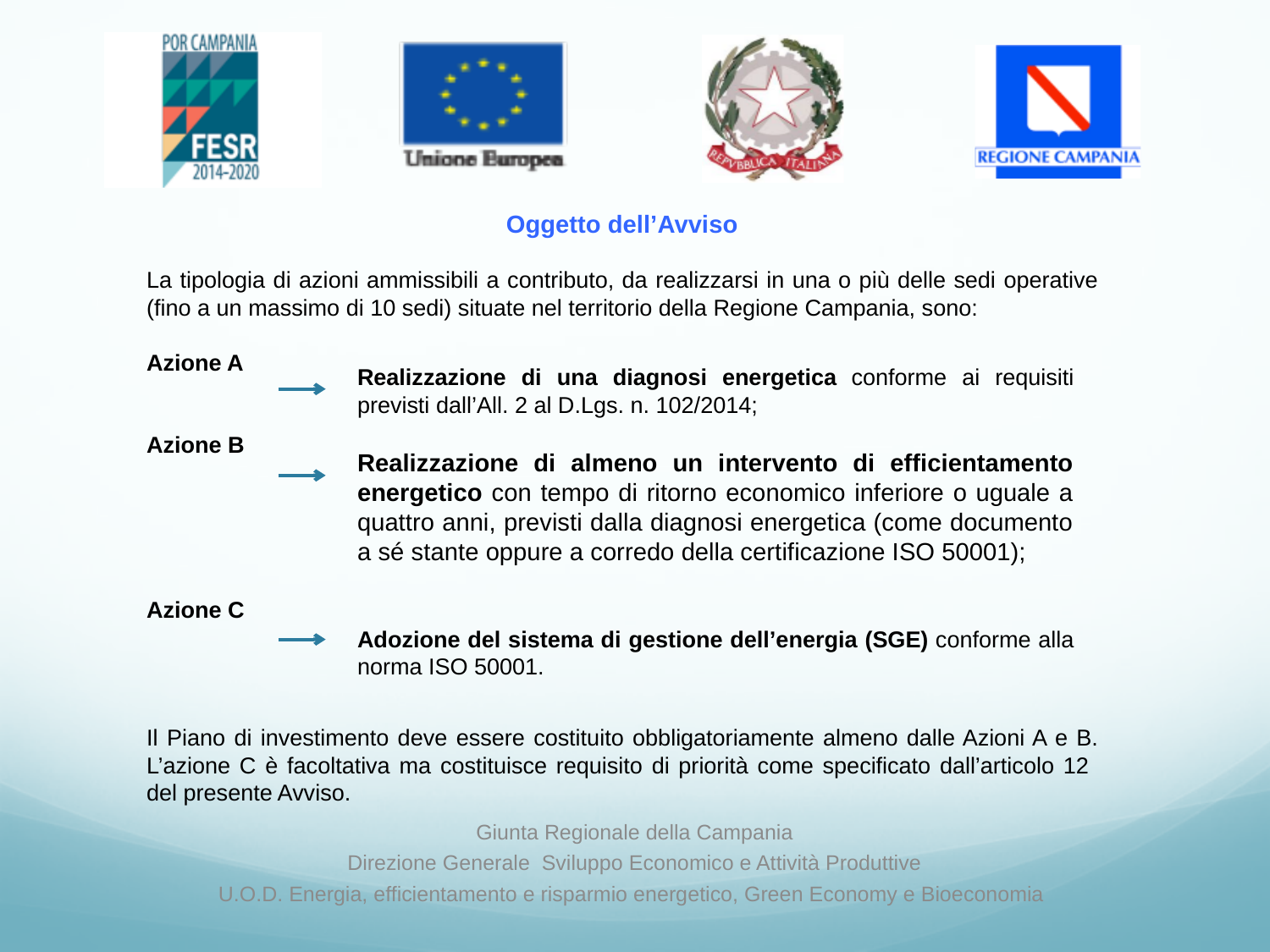

Oggetto dell’Avviso

La tipologia di azioni ammissibili a contributo, da realizzarsi in una o più delle sedi operative (fino a un massimo di 10 sedi) situate nel territorio della Regione Campania, sono:

Azione A

Azione B

Azione C
Realizzazione di una diagnosi energetica conforme ai requisiti previsti dall’All. 2 al D.Lgs. n. 102/2014;
Realizzazione di almeno un intervento di efficientamento energetico con tempo di ritorno economico inferiore o uguale a quattro anni, previsti dalla diagnosi energetica (come documento a sé stante oppure a corredo della certificazione ISO 50001);
Adozione del sistema di gestione dell’energia (SGE) conforme alla norma ISO 50001.
Il Piano di investimento deve essere costituito obbligatoriamente almeno dalle Azioni A e B. L’azione C è facoltativa ma costituisce requisito di priorità come specificato dall’articolo 12  del presente Avviso.
Giunta Regionale della Campania
Direzione Generale  Sviluppo Economico e Attività Produttive
U.O.D. Energia, efficientamento e risparmio energetico, Green Economy e Bioeconomia